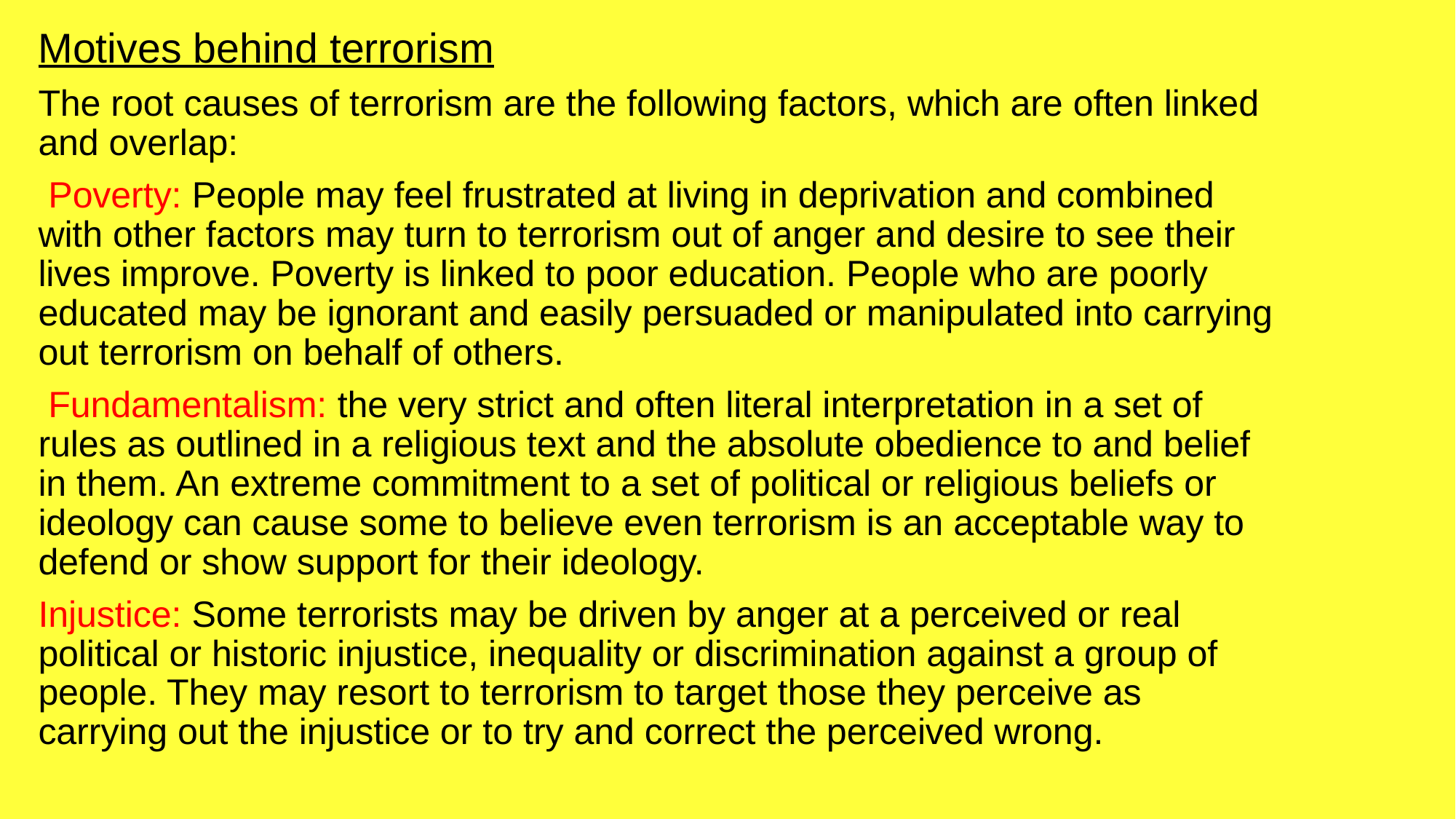

Motives behind terrorism
The root causes of terrorism are the following factors, which are often linked and overlap:
 Poverty: People may feel frustrated at living in deprivation and combined with other factors may turn to terrorism out of anger and desire to see their lives improve. Poverty is linked to poor education. People who are poorly educated may be ignorant and easily persuaded or manipulated into carrying out terrorism on behalf of others.
 Fundamentalism: the very strict and often literal interpretation in a set of rules as outlined in a religious text and the absolute obedience to and belief in them. An extreme commitment to a set of political or religious beliefs or ideology can cause some to believe even terrorism is an acceptable way to defend or show support for their ideology.
Injustice: Some terrorists may be driven by anger at a perceived or real political or historic injustice, inequality or discrimination against a group of people. They may resort to terrorism to target those they perceive as carrying out the injustice or to try and correct the perceived wrong.